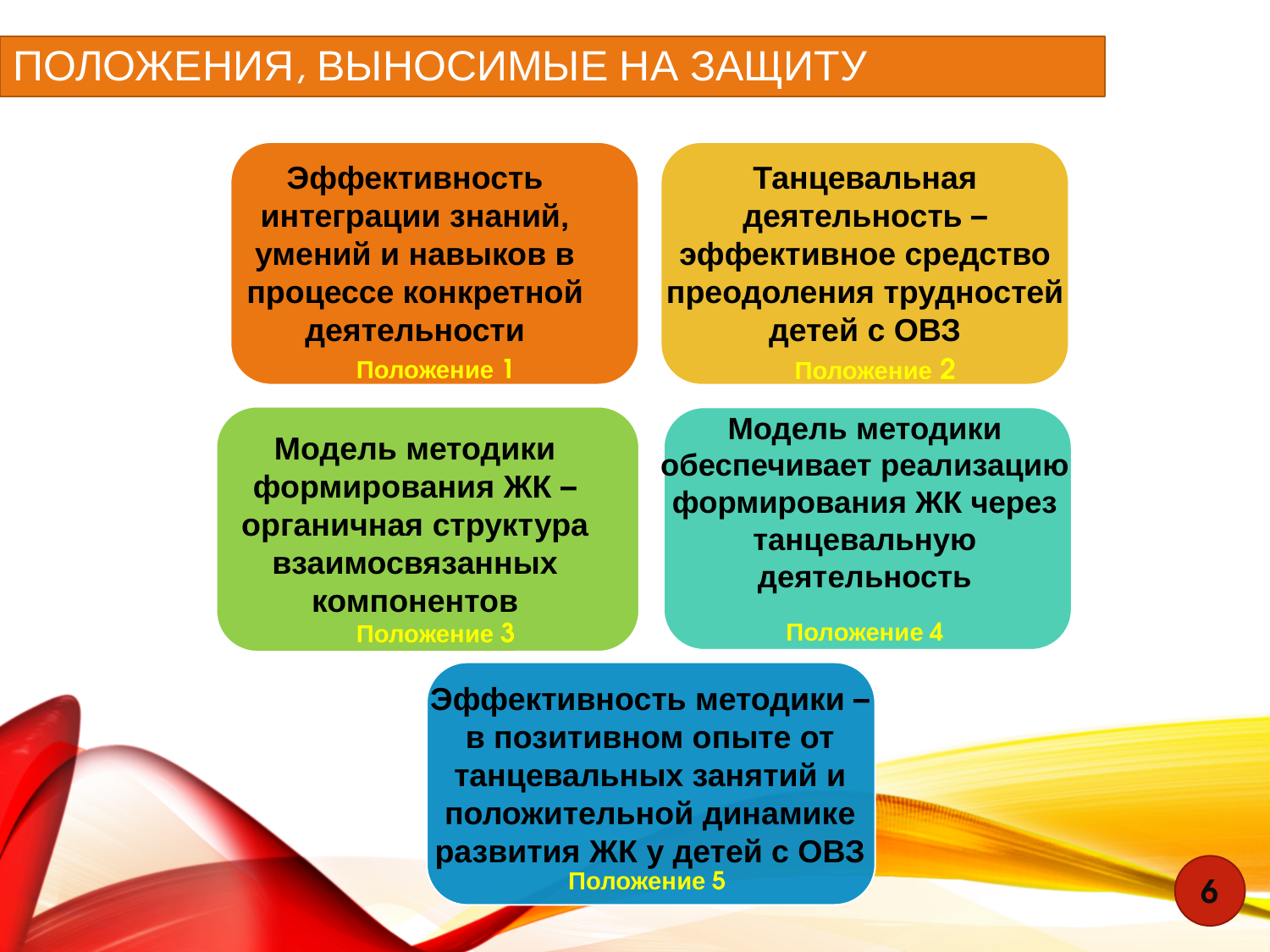

# Положения, выносимые на защиту
Положение 1
Положение 2
Положение 3
Положение 4
Положение 5
Эффективность интеграции знаний, умений и навыков в процессе конкретной деятельности
Танцевальная деятельность – эффективное средство преодоления трудностей детей с ОВЗ
Модель методики обеспечивает реализацию формирования ЖК через танцевальную деятельность
Модель методики формирования ЖК – органичная структура взаимосвязанных компонентов
Эффективность методики – в позитивном опыте от танцевальных занятий и положительной динамике развития ЖК у детей с ОВЗ
6